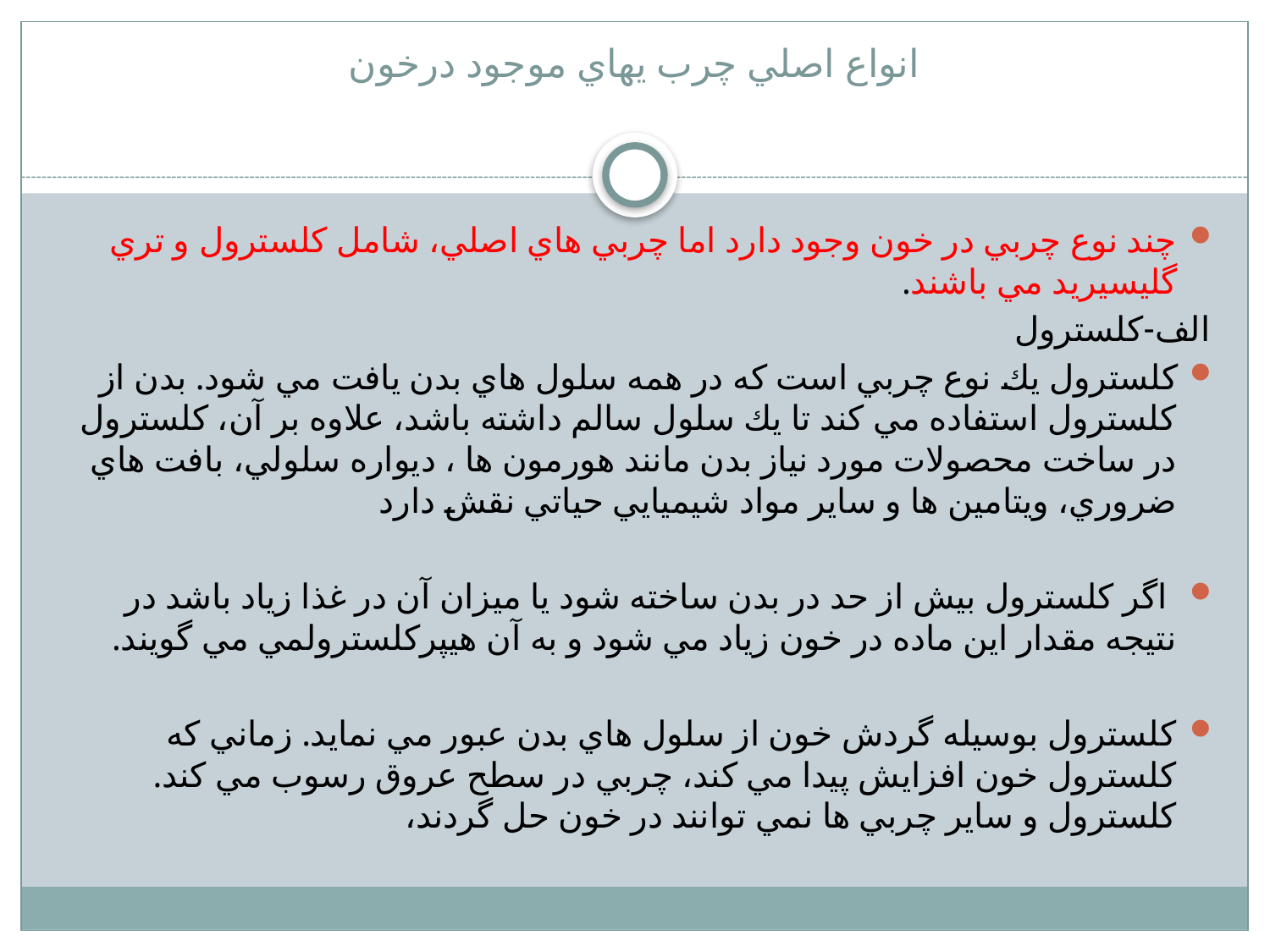

# انواع اصلي چرب يهاي موجود درخون
چند نوع چربي در خون وجود دارد اما چربي هاي اصلي، شامل كلسترول و تري گليسيريد مي باشند.
الف-كلسترول
كلسترول يك نوع چربي است كه در همه سلول هاي بدن يافت مي شود. بدن از كلسترول استفاده مي كند تا يك سلول سالم داشته باشد، علاوه بر آن، كلسترول در ساخت محصولات مورد نياز بدن مانند هورمون ها ، ديواره سلولي، بافت هاي ضروري، ويتامين ها و ساير مواد شيميايي حياتي نقش دارد

 اگر كلسترول بيش از حد در بدن ساخته شود يا ميزان آن در غذا زياد باشد در نتيجه مقدار اين ماده در خون زياد مي شود و به آن هيپركلسترولمي مي گويند.

كلسترول بوسيله گردش خون از سلول هاي بدن عبور مي نمايد. زماني كه كلسترول خون افزايش پيدا مي كند، چربي در سطح عروق رسوب مي كند. كلسترول و ساير چربي ها نمي توانند در خون حل گردند،